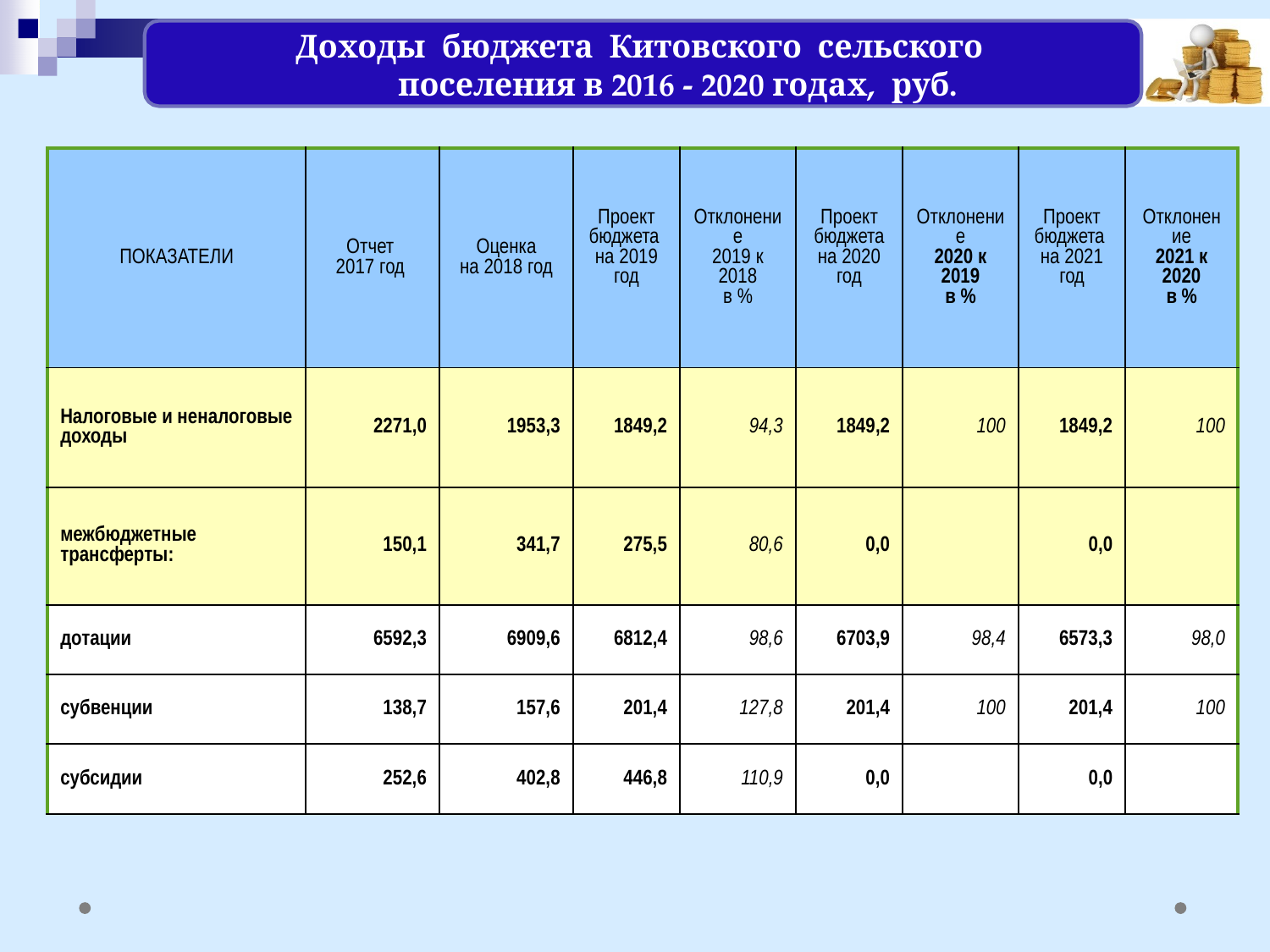

# Доходы  бюджета  Китовского  сельского  поселения в 2016 - 2020 годах,  руб.

| ПОКАЗАТЕЛИ | Отчет 2017 год | Оценка на 2018 год | Проект бюджета на 2019 год | Отклонение 2019 к 2018 в % | Проект бюджета на 2020 год | Отклонение 2020 к 2019 в % | Проект бюджета на 2021 год | Отклонение 2021 к 2020 в % |
| --- | --- | --- | --- | --- | --- | --- | --- | --- |
| Налоговые и неналоговые доходы | 2271,0 | 1953,3 | 1849,2 | 94,3 | 1849,2 | 100 | 1849,2 | 100 |
| межбюджетные трансферты: | 150,1 | 341,7 | 275,5 | 80,6 | 0,0 |  | 0,0 |  |
| дотации | 6592,3 | 6909,6 | 6812,4 | 98,6 | 6703,9 | 98,4 | 6573,3 | 98,0 |
| субвенции | 138,7 | 157,6 | 201,4 | 127,8 | 201,4 | 100 | 201,4 | 100 |
| субсидии | 252,6 | 402,8 | 446,8 | 110,9 | 0,0 |  | 0,0 |  |